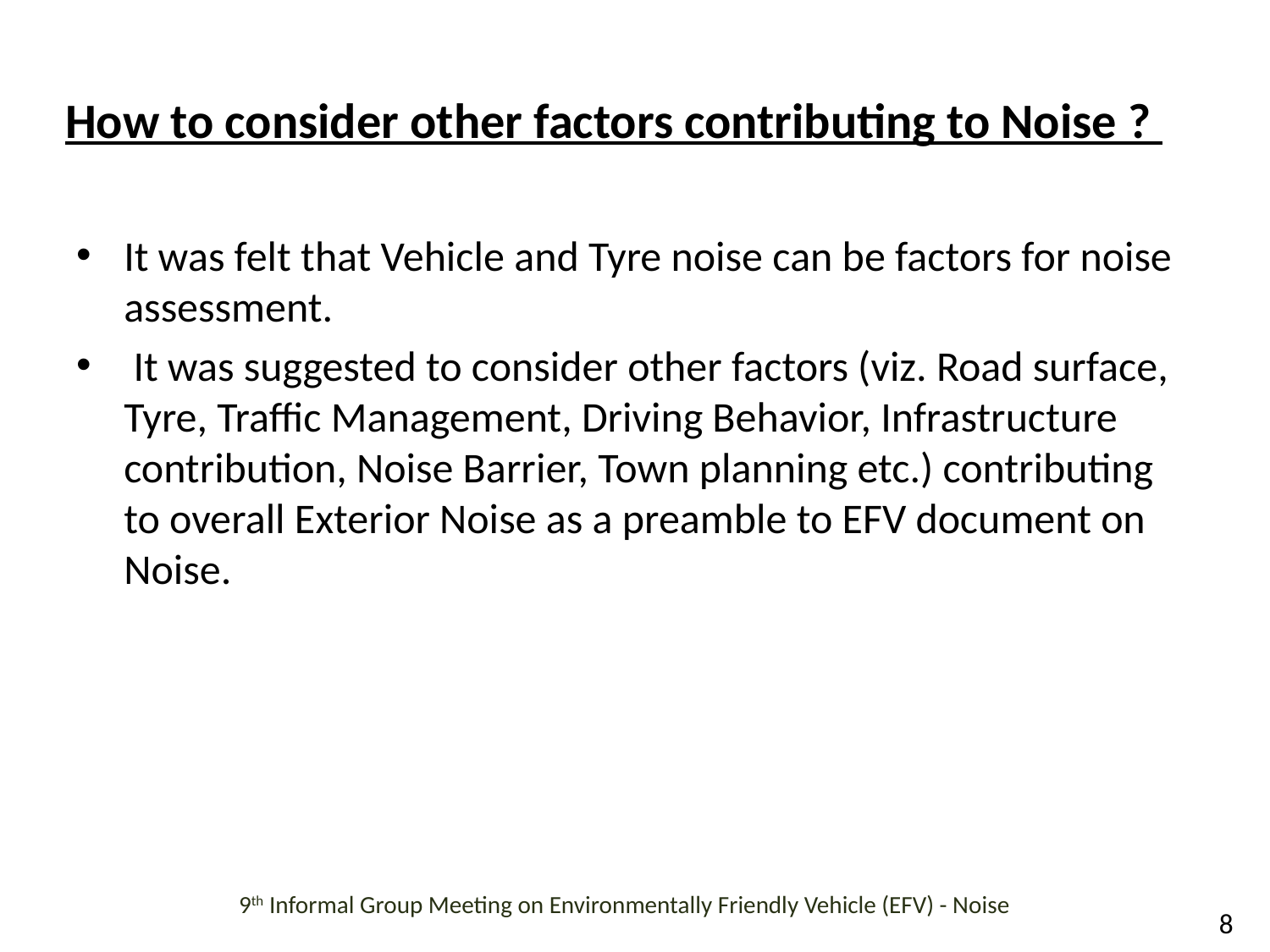

How to consider other factors contributing to Noise ?
It was felt that Vehicle and Tyre noise can be factors for noise assessment.
 It was suggested to consider other factors (viz. Road surface, Tyre, Traffic Management, Driving Behavior, Infrastructure contribution, Noise Barrier, Town planning etc.) contributing to overall Exterior Noise as a preamble to EFV document on Noise.

9th Informal Group Meeting on Environmentally Friendly Vehicle (EFV) - Noise
8